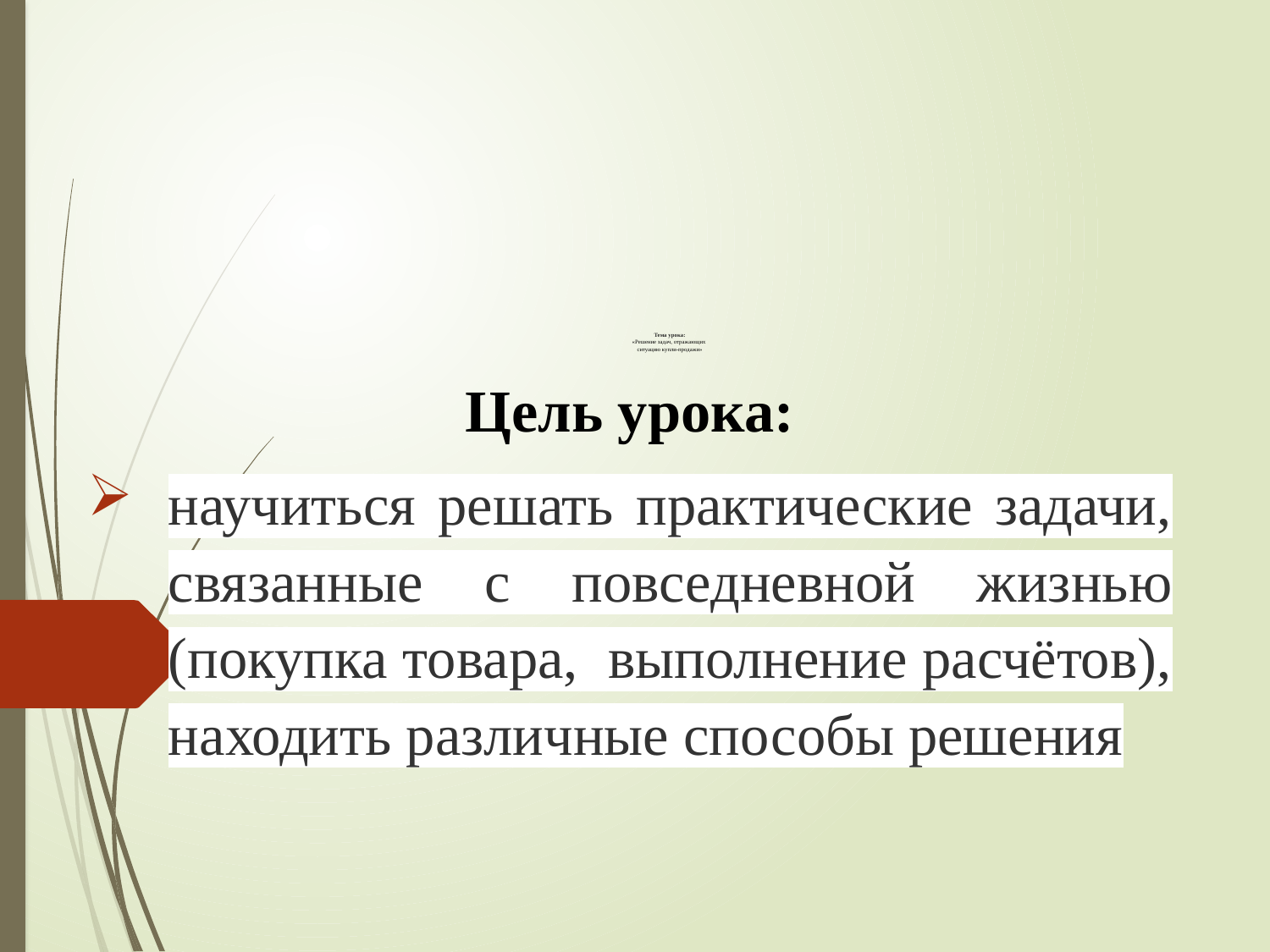

# Тема урока: «Решение задач, отражающих ситуацию купли-продажи»
Цель урока:
научиться решать практические задачи, связанные с повседневной жизнью (покупка товара,  выполнение расчётов), находить различные способы решения